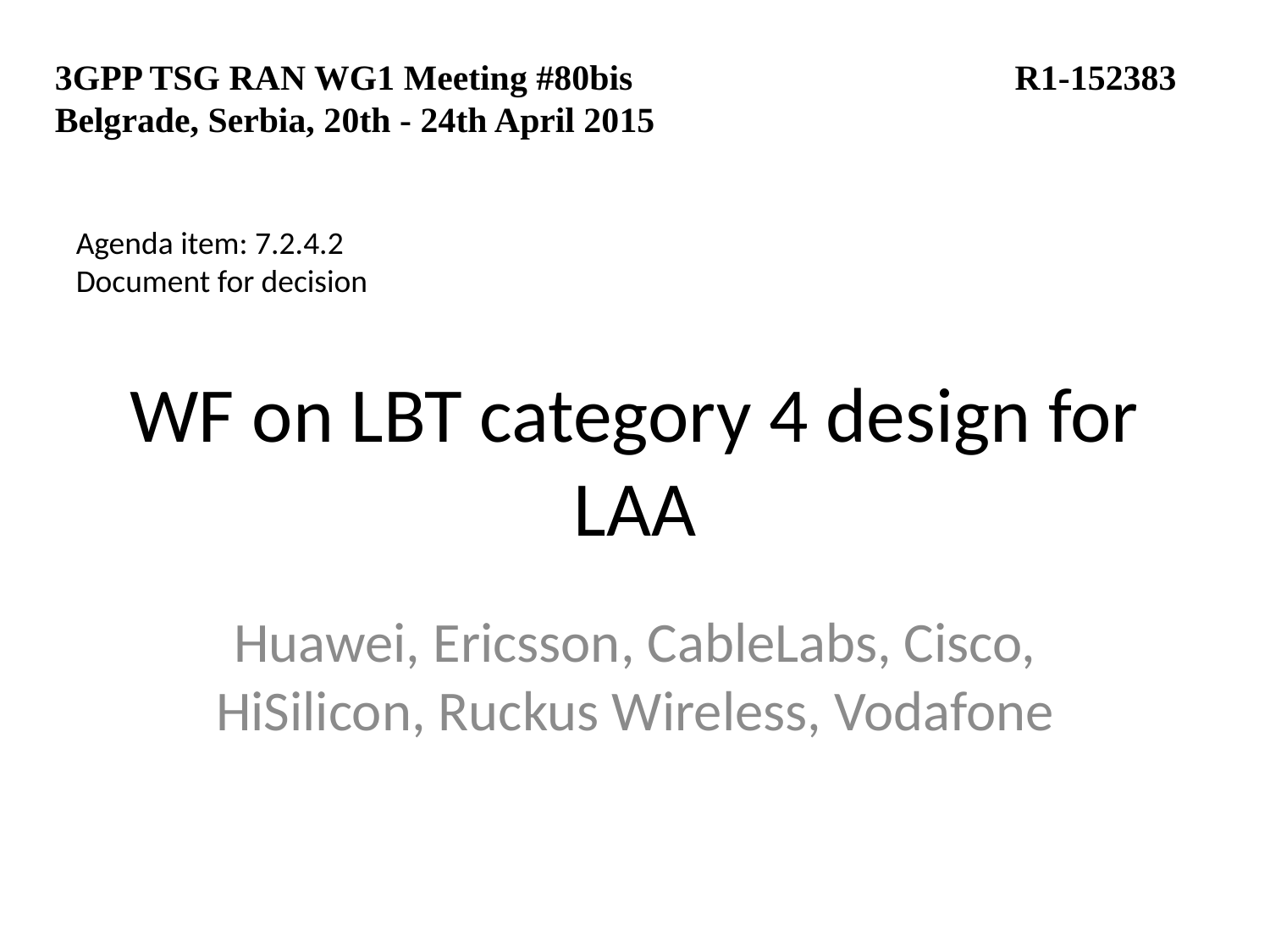

3GPP TSG RAN WG1 Meeting #80bis			        R1-152383
Belgrade, Serbia, 20th - 24th April 2015
Agenda item: 7.2.4.2
Document for decision
# WF on LBT category 4 design for LAA
Huawei, Ericsson, CableLabs, Cisco, HiSilicon, Ruckus Wireless, Vodafone